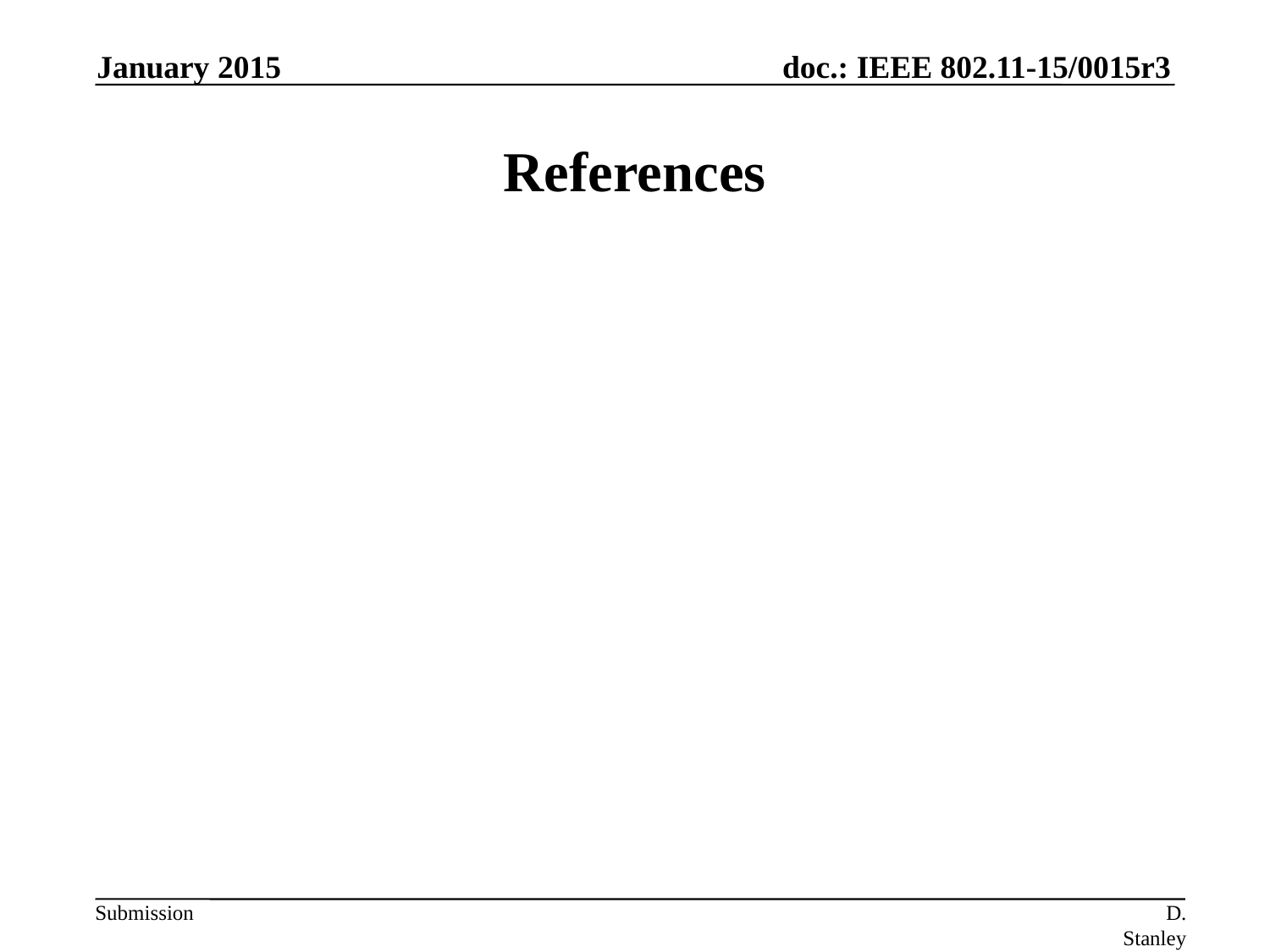

January 2015
# References

D. Stanley Aruba Networks